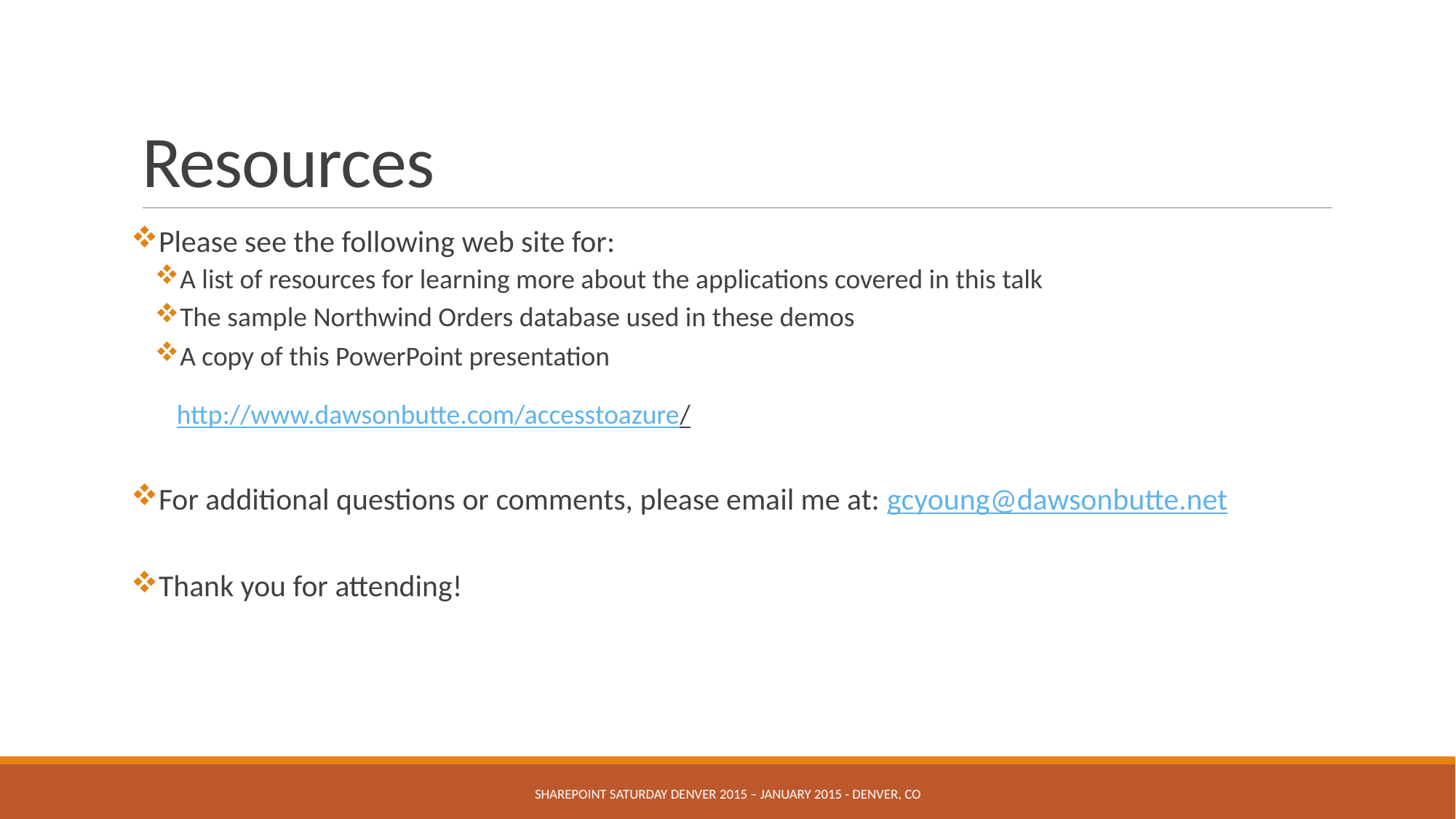

# Resources
Please see the following web site for:
A list of resources for learning more about the applications covered in this talk
The sample Northwind Orders database used in these demos
A copy of this PowerPoint presentation
http://www.dawsonbutte.com/accesstoazure/
For additional questions or comments, please email me at: gcyoung@dawsonbutte.net
Thank you for attending!
SHAREPOINT SATURDAY DENVER 2015 – January 2015 - DENVER, CO